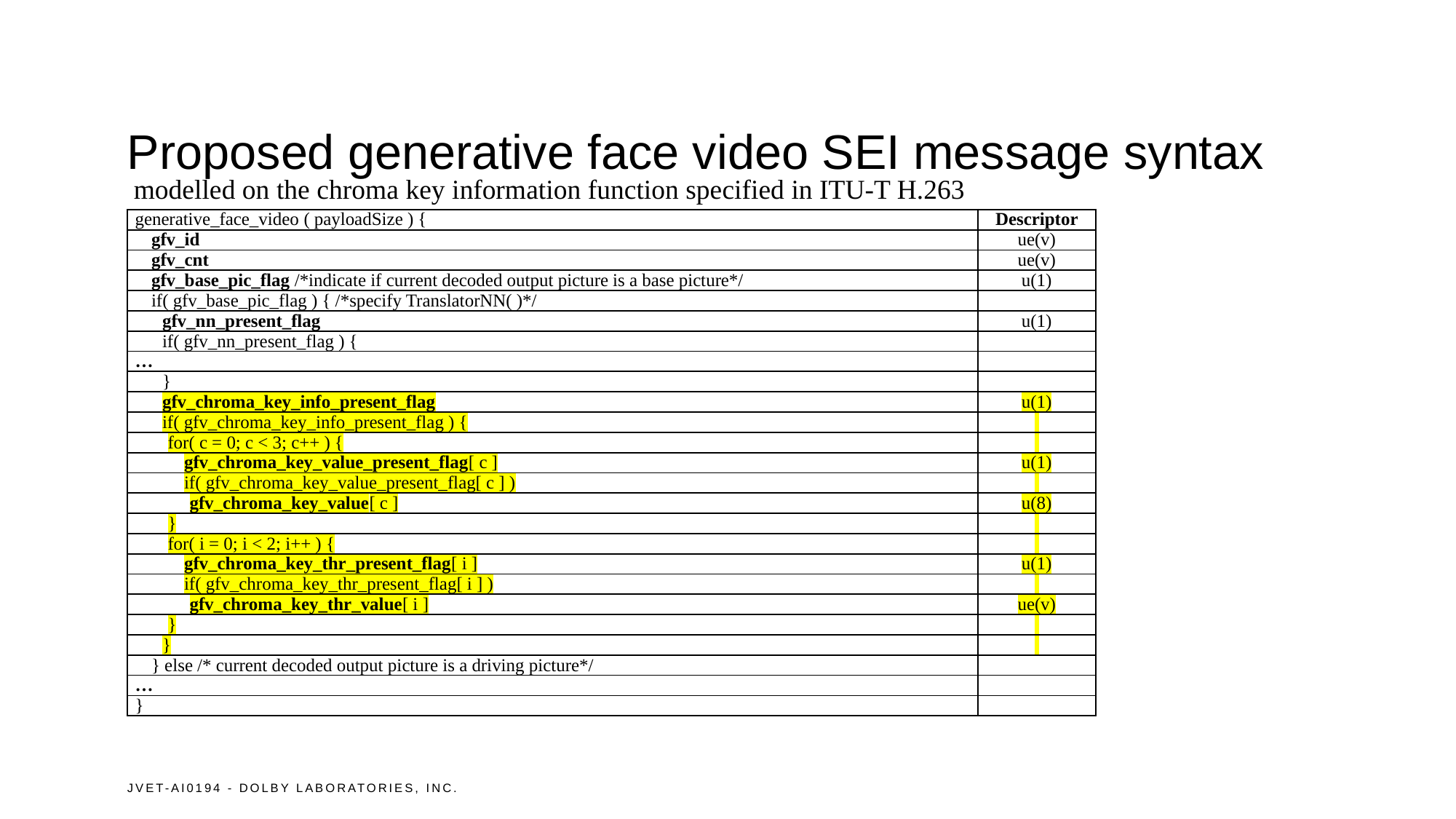

# Proposed generative face video SEI message syntax
modelled on the chroma key information function specified in ITU-T H.263
| generative\_face\_video ( payloadSize ) { | Descriptor |
| --- | --- |
| gfv\_id | ue(v) |
| gfv\_cnt | ue(v) |
| gfv\_base\_pic\_flag /\*indicate if current decoded output picture is a base picture\*/ | u(1) |
| if( gfv\_base\_pic\_flag ) { /\*specify TranslatorNN( )\*/ |  |
| gfv\_nn\_present\_flag | u(1) |
| if( gfv\_nn\_present\_flag ) { |  |
| … |  |
| } |  |
| gfv\_chroma\_key\_info\_present\_flag | u(1) |
| if( gfv\_chroma\_key\_info\_present\_flag ) { |  |
| for( c = 0; c < 3; c++ ) { |  |
| gfv\_chroma\_key\_value\_present\_flag[ c ] | u(1) |
| if( gfv\_chroma\_key\_value\_present\_flag[ c ] ) |  |
| gfv\_chroma\_key\_value[ c ] | u(8) |
| } |  |
| for( i = 0; i < 2; i++ ) { |  |
| gfv\_chroma\_key\_thr\_present\_flag[ i ] | u(1) |
| if( gfv\_chroma\_key\_thr\_present\_flag[ i ] ) |  |
| gfv\_chroma\_key\_thr\_value[ i ] | ue(v) |
| } |  |
| } |  |
| } else /\* current decoded output picture is a driving picture\*/ |  |
| … |  |
| } |  |
JVET-AI0194 - Dolby Laboratories, Inc.